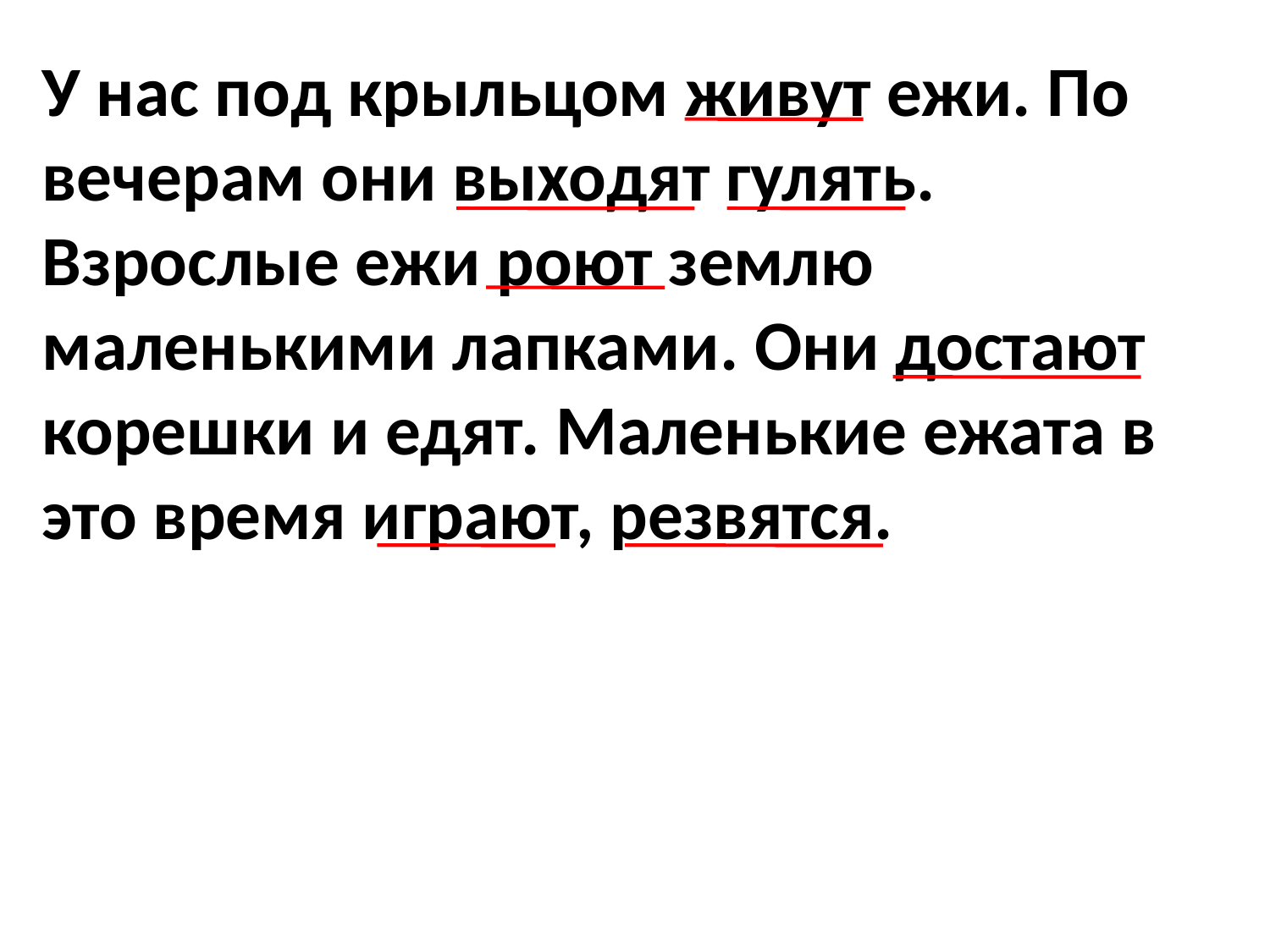

У нас под крыльцом живут ежи. По вечерам они выходят гулять. Взрослые ежи роют землю маленькими лапками. Они достают корешки и едят. Маленькие ежата в это время играют, резвятся.